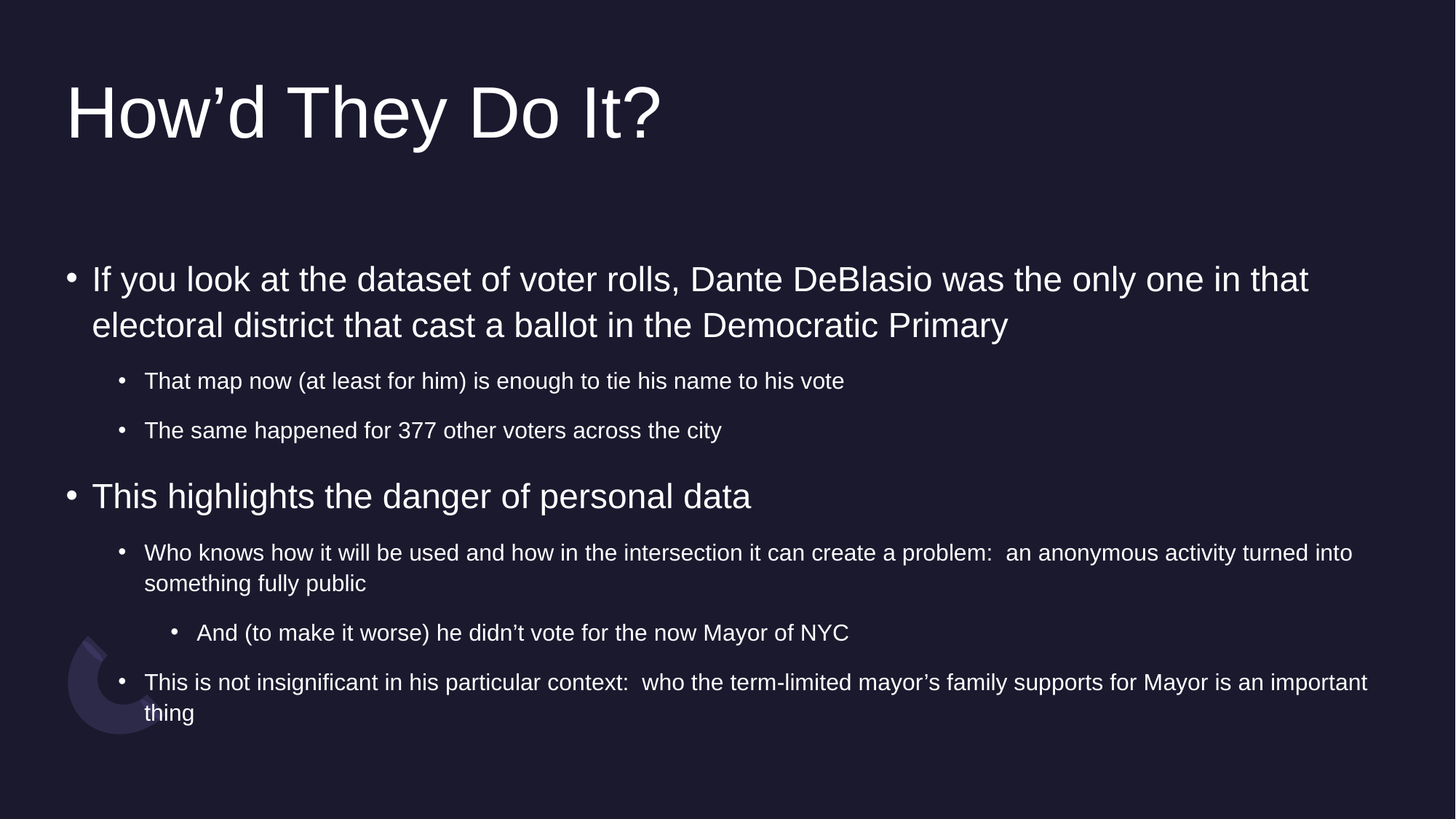

# How’d They Do It?
If you look at the dataset of voter rolls, Dante DeBlasio was the only one in that electoral district that cast a ballot in the Democratic Primary
That map now (at least for him) is enough to tie his name to his vote
The same happened for 377 other voters across the city
This highlights the danger of personal data
Who knows how it will be used and how in the intersection it can create a problem:  an anonymous activity turned into something fully public
And (to make it worse) he didn’t vote for the now Mayor of NYC
This is not insignificant in his particular context:  who the term-limited mayor’s family supports for Mayor is an important thing